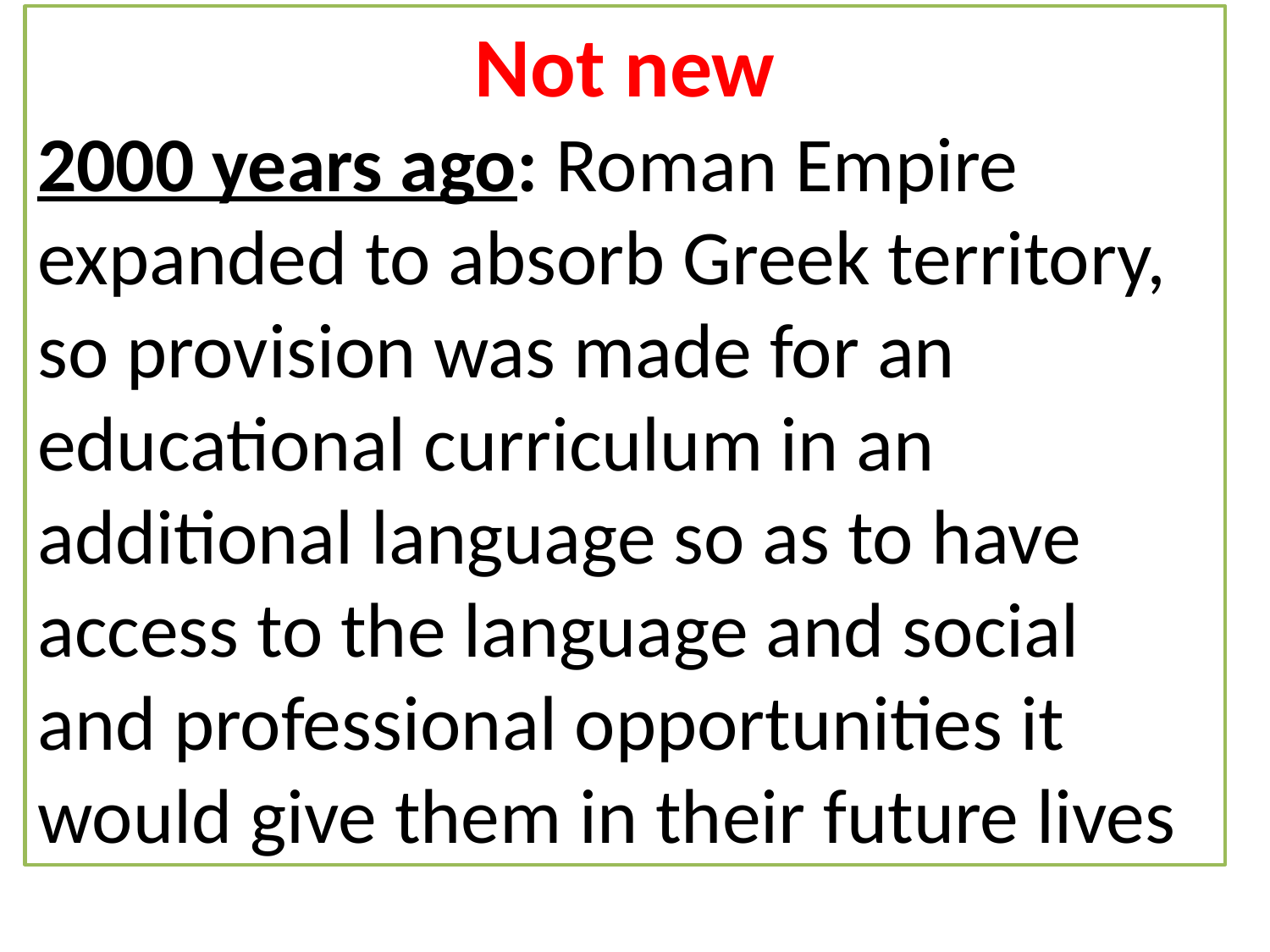

Not new
2000 years ago: Roman Empire expanded to absorb Greek territory, so provision was made for an educational curriculum in an additional language so as to have access to the language and social and professional opportunities it would give them in their future lives